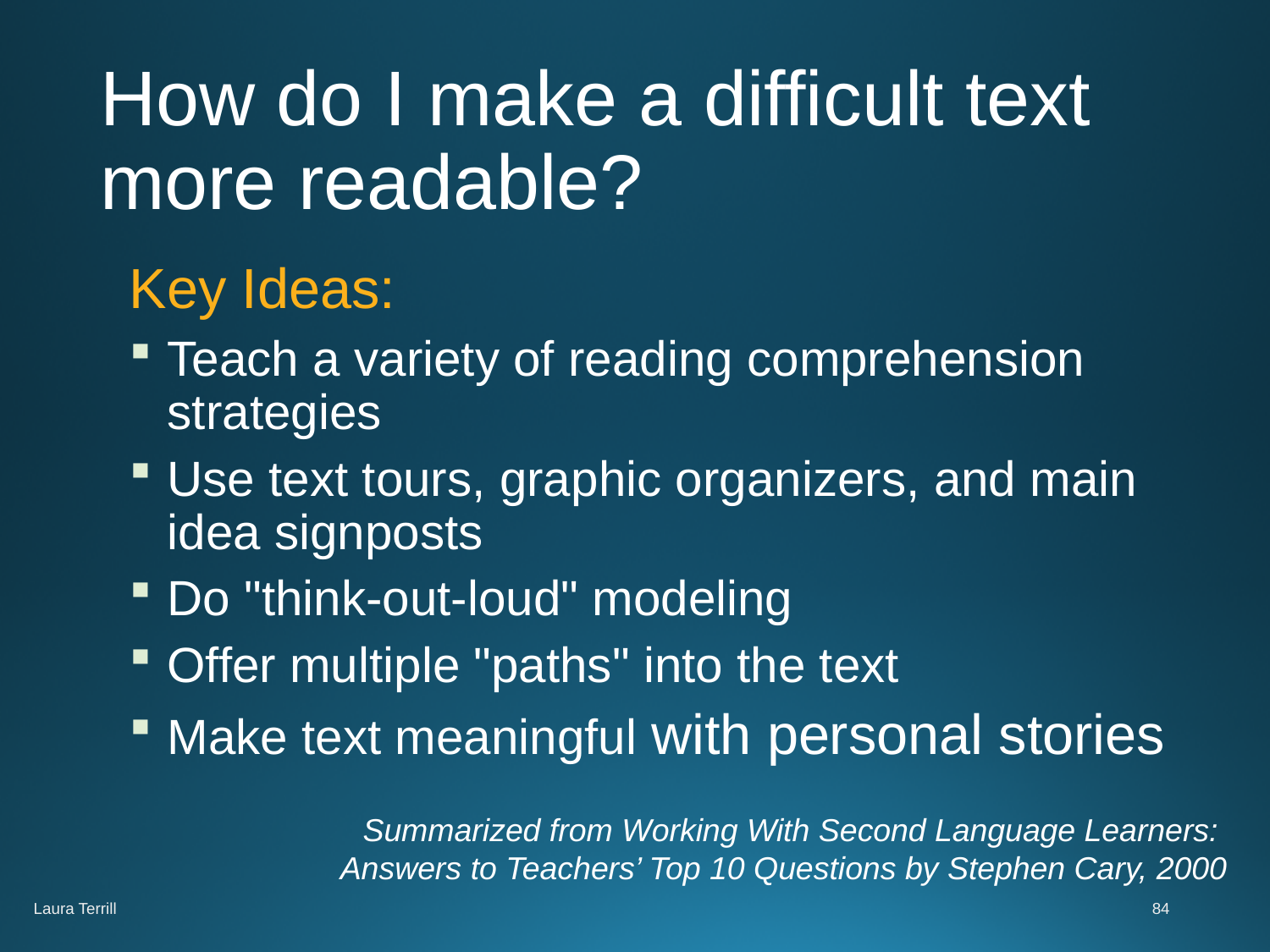

# How do I make a difficult text more readable?
Key Ideas:
Teach a variety of reading comprehension strategies
Use text tours, graphic organizers, and main idea signposts
Do "think-out-loud" modeling
Offer multiple "paths" into the text
Make text meaningful with personal stories

Summarized from Working With Second Language Learners:
Answers to Teachers’ Top 10 Questions by Stephen Cary, 2000
Laura Terrill
84